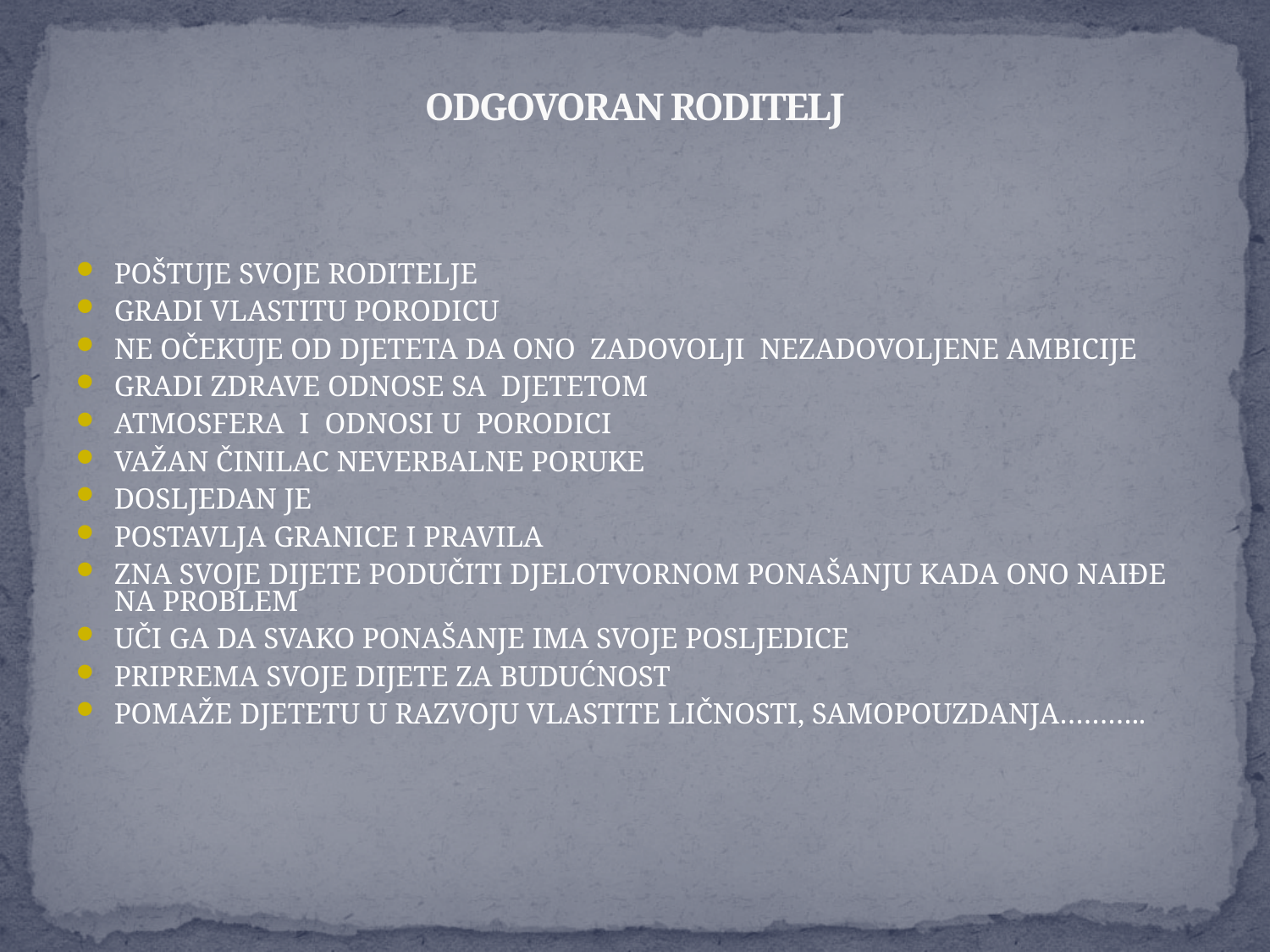

# ODGOVORAN RODITELJ

POŠTUJE SVOJE RODITELJE
GRADI VLASTITU PORODICU
NE OČEKUJE OD DJETETA DA ONO  ZADOVOLJI  NEZADOVOLJENE AMBICIJE
GRADI ZDRAVE ODNOSE SA  DJETETOM
ATMOSFERA  I  ODNOSI U  PORODICI
VAŽAN ČINILAC NEVERBALNE PORUKE
DOSLJEDAN JE
POSTAVLJA GRANICE I PRAVILA
ZNA SVOJE DIJETE PODUČITI DJELOTVORNOM PONAŠANJU KADA ONO NAIĐE NA PROBLEM
UČI GA DA SVAKO PONAŠANJE IMA SVOJE POSLJEDICE
PRIPREMA SVOJE DIJETE ZA BUDUĆNOST
POMAŽE DJETETU U RAZVOJU VLASTITE LIČNOSTI, SAMOPOUZDANJA………..